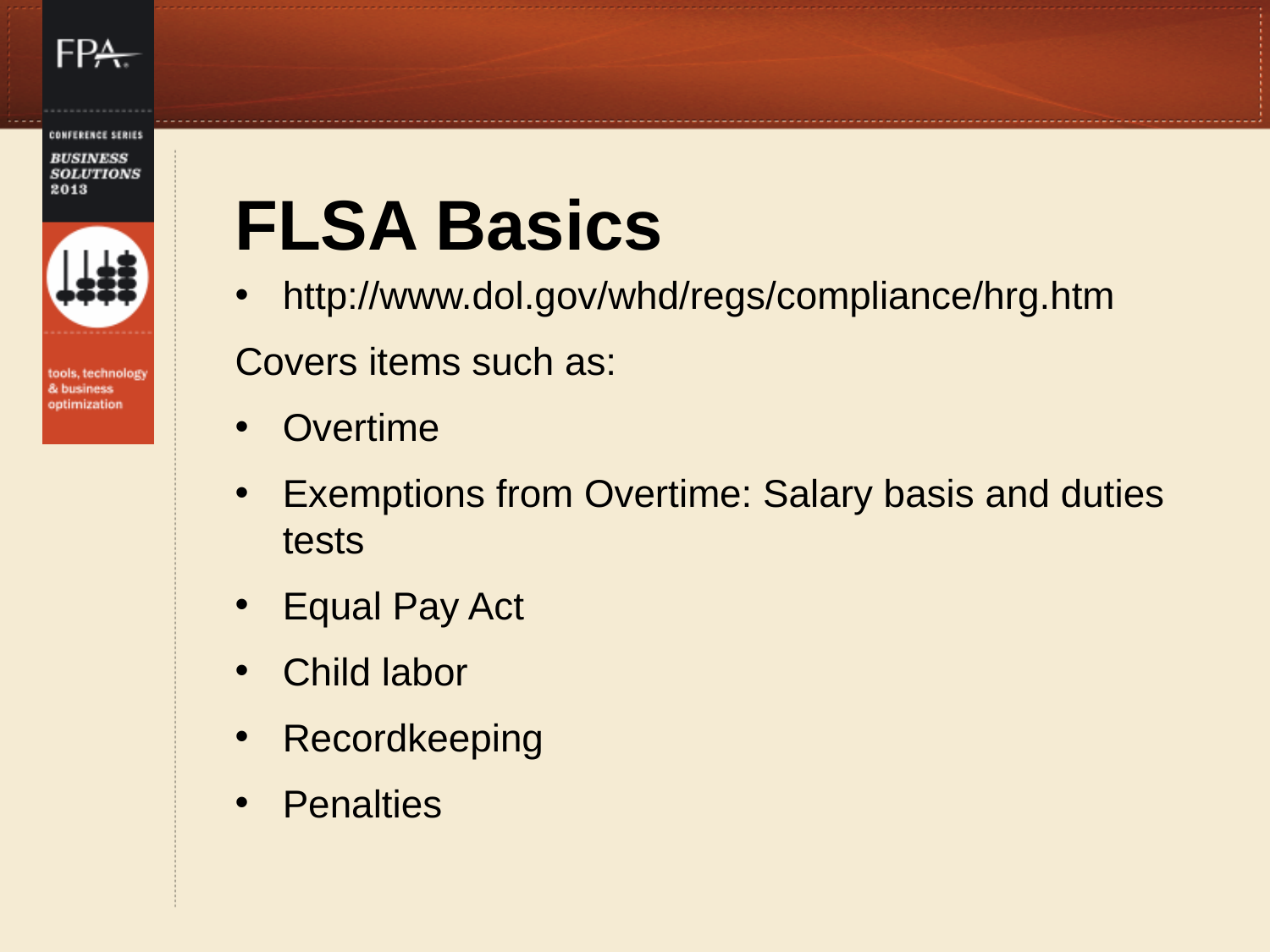

# FLSA Basics
http://www.dol.gov/whd/regs/compliance/hrg.htm
Covers items such as:
Overtime
Exemptions from Overtime: Salary basis and duties tests
Equal Pay Act
Child labor
Recordkeeping
Penalties